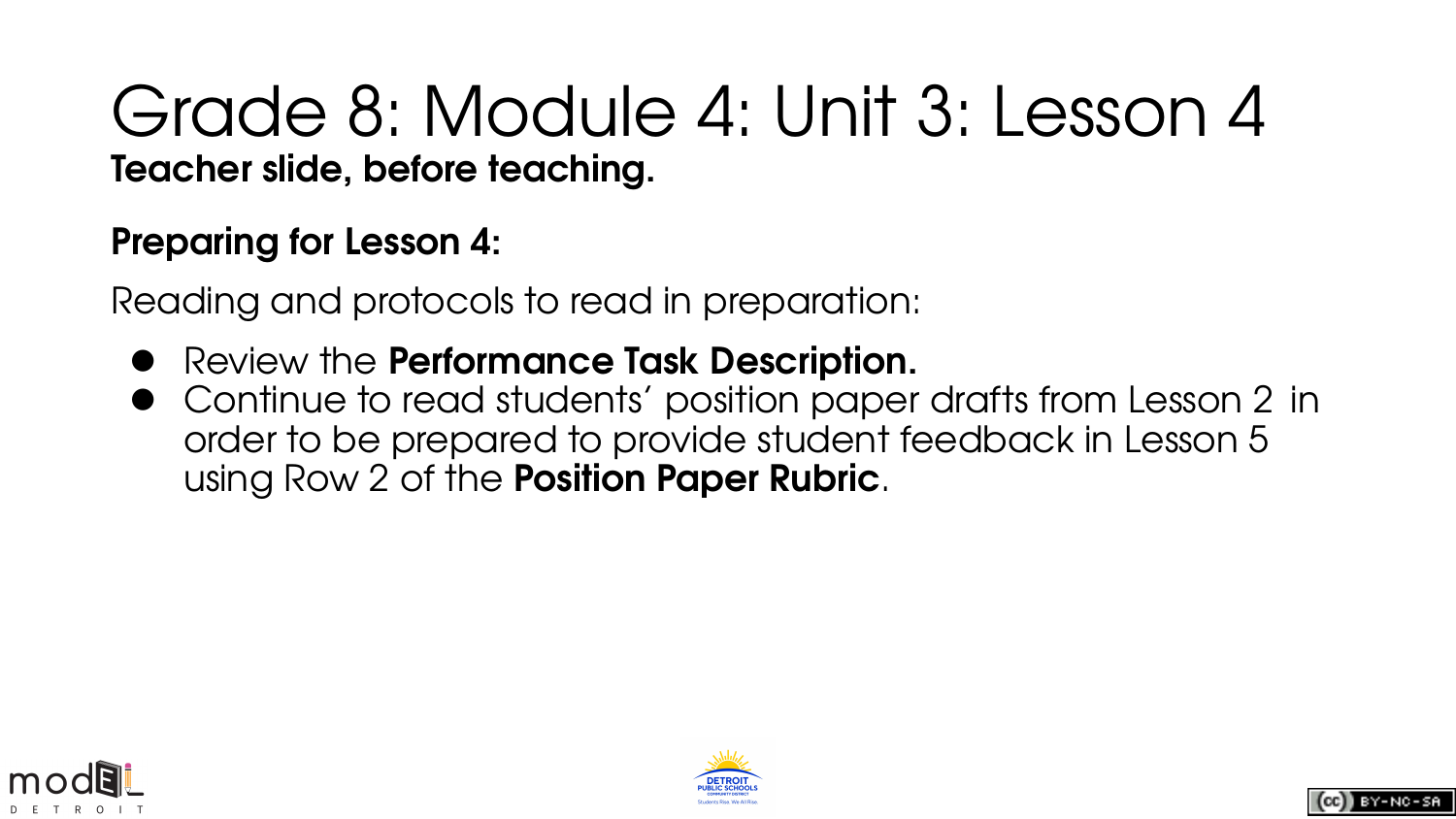

# Grade 8: Module 4: Unit 3: Lesson 4
Teacher slide, before teaching.

Preparing for Lesson 4:
Reading and protocols to read in preparation:
Review the Performance Task Description.
Continue to read students’ position paper drafts from Lesson 2  in order to be prepared to provide student feedback in Lesson 5 using Row 2 of the Position Paper Rubric.